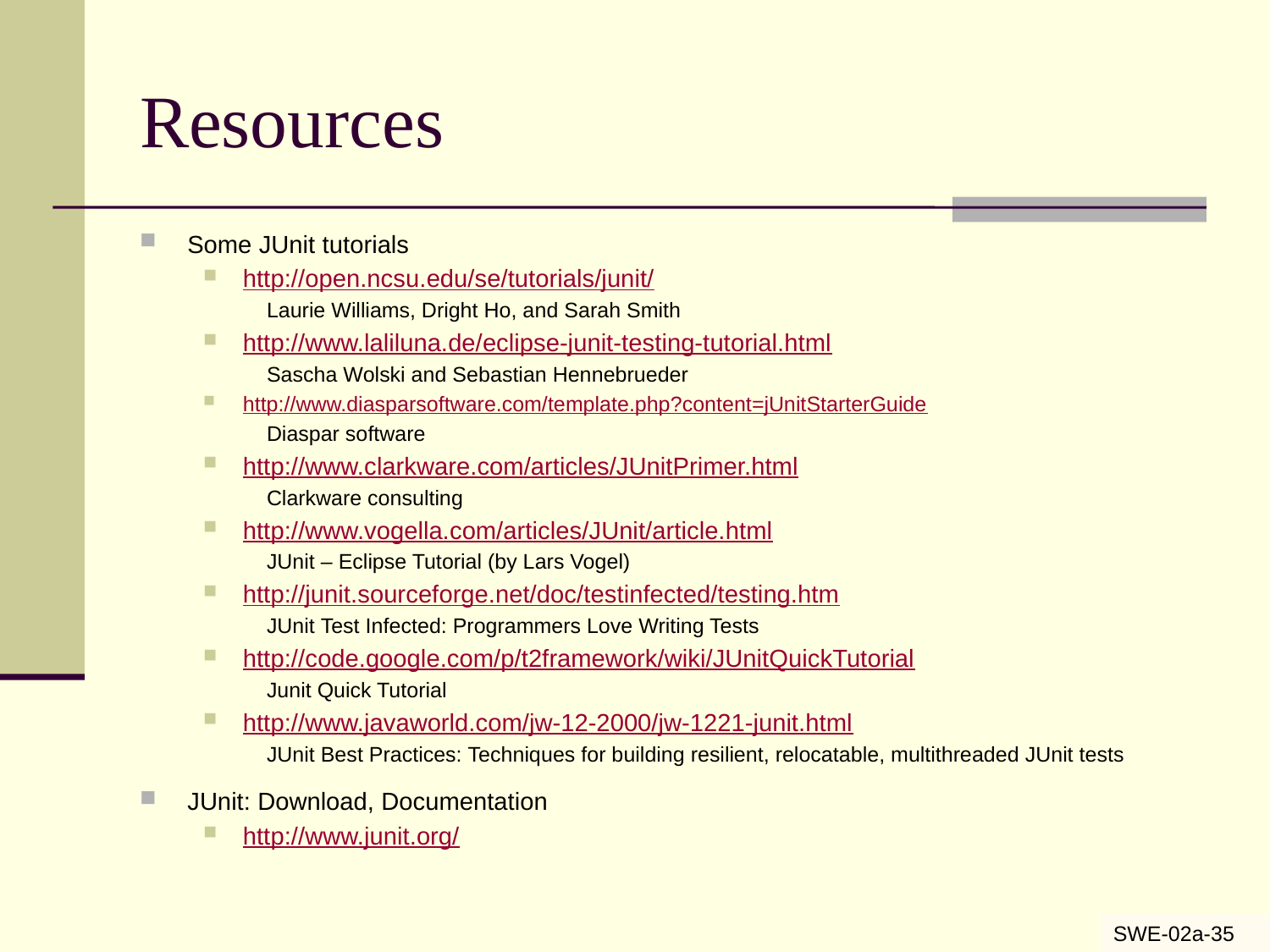

# Resources
Some JUnit tutorials
http://open.ncsu.edu/se/tutorials/junit/
Laurie Williams, Dright Ho, and Sarah Smith
http://www.laliluna.de/eclipse-junit-testing-tutorial.html
Sascha Wolski and Sebastian Hennebrueder
http://www.diasparsoftware.com/template.php?content=jUnitStarterGuide
Diaspar software
http://www.clarkware.com/articles/JUnitPrimer.html
Clarkware consulting
http://www.vogella.com/articles/JUnit/article.html
JUnit – Eclipse Tutorial (by Lars Vogel)
http://junit.sourceforge.net/doc/testinfected/testing.htm
JUnit Test Infected: Programmers Love Writing Tests
http://code.google.com/p/t2framework/wiki/JUnitQuickTutorial
Junit Quick Tutorial
http://www.javaworld.com/jw-12-2000/jw-1221-junit.html
JUnit Best Practices: Techniques for building resilient, relocatable, multithreaded JUnit tests

JUnit: Download, Documentation
http://www.junit.org/